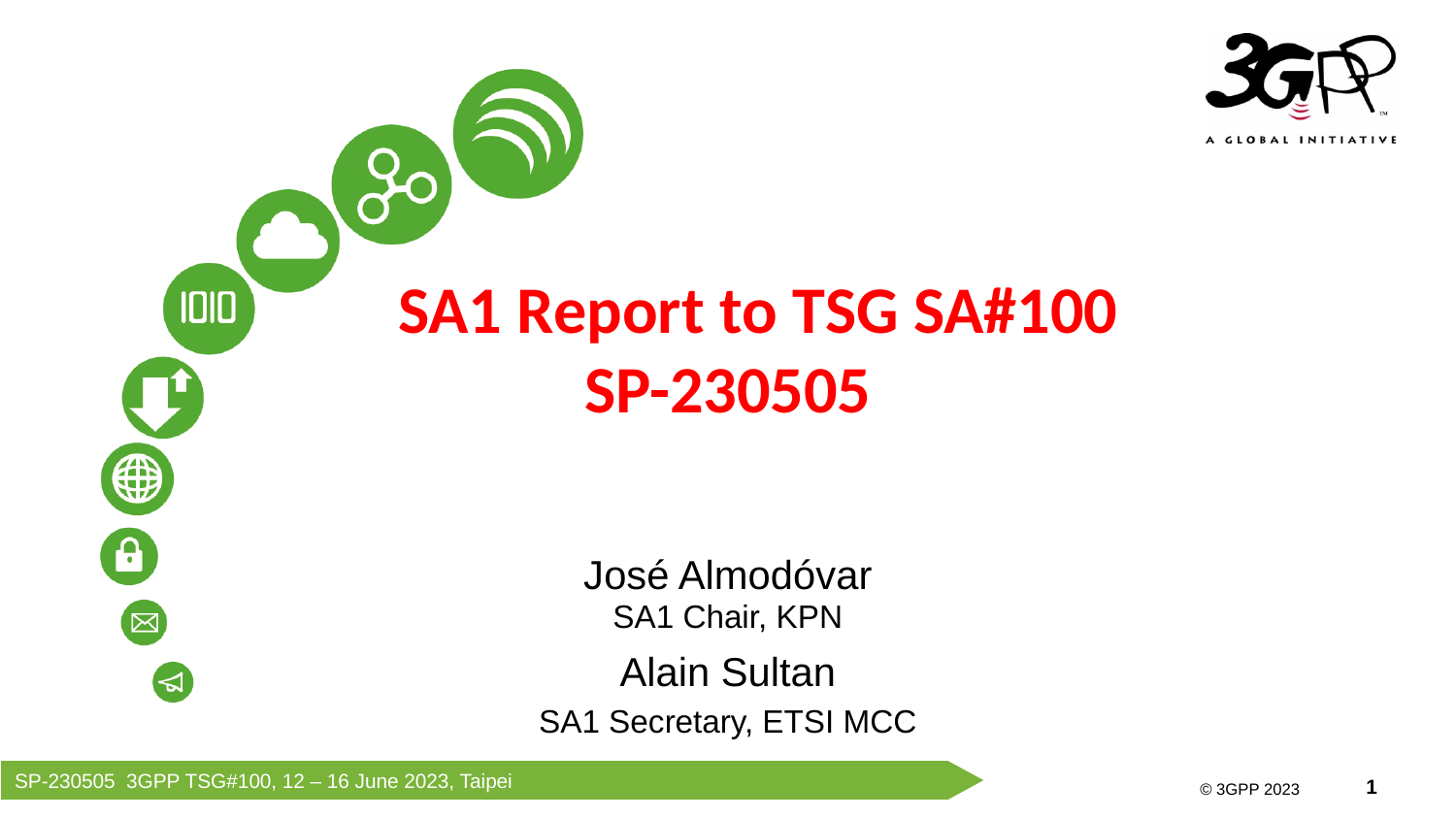

SA1 Report to TSG SA#100
SP-230505
José Almodóvar
SA1 Chair, KPN
Alain Sultan
SA1 Secretary, ETSI MCC

SP-230505  3GPP TSG#100, 12 – 16 June 2023, Taipei

© 3GPP 2023